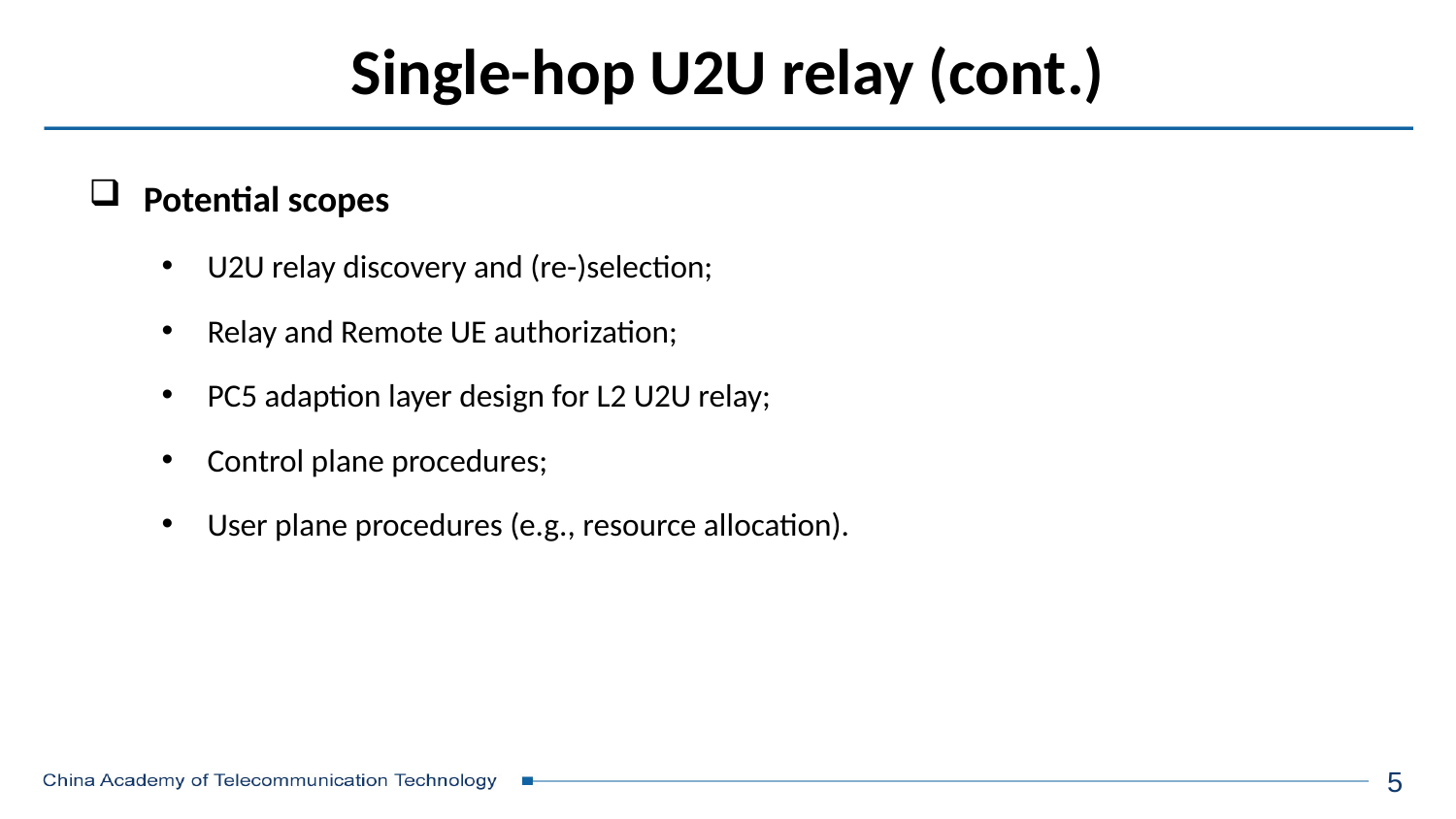

# Single-hop U2U relay (cont.)
Potential scopes
U2U relay discovery and (re-)selection;
Relay and Remote UE authorization;
PC5 adaption layer design for L2 U2U relay;
Control plane procedures;
User plane procedures (e.g., resource allocation).
5